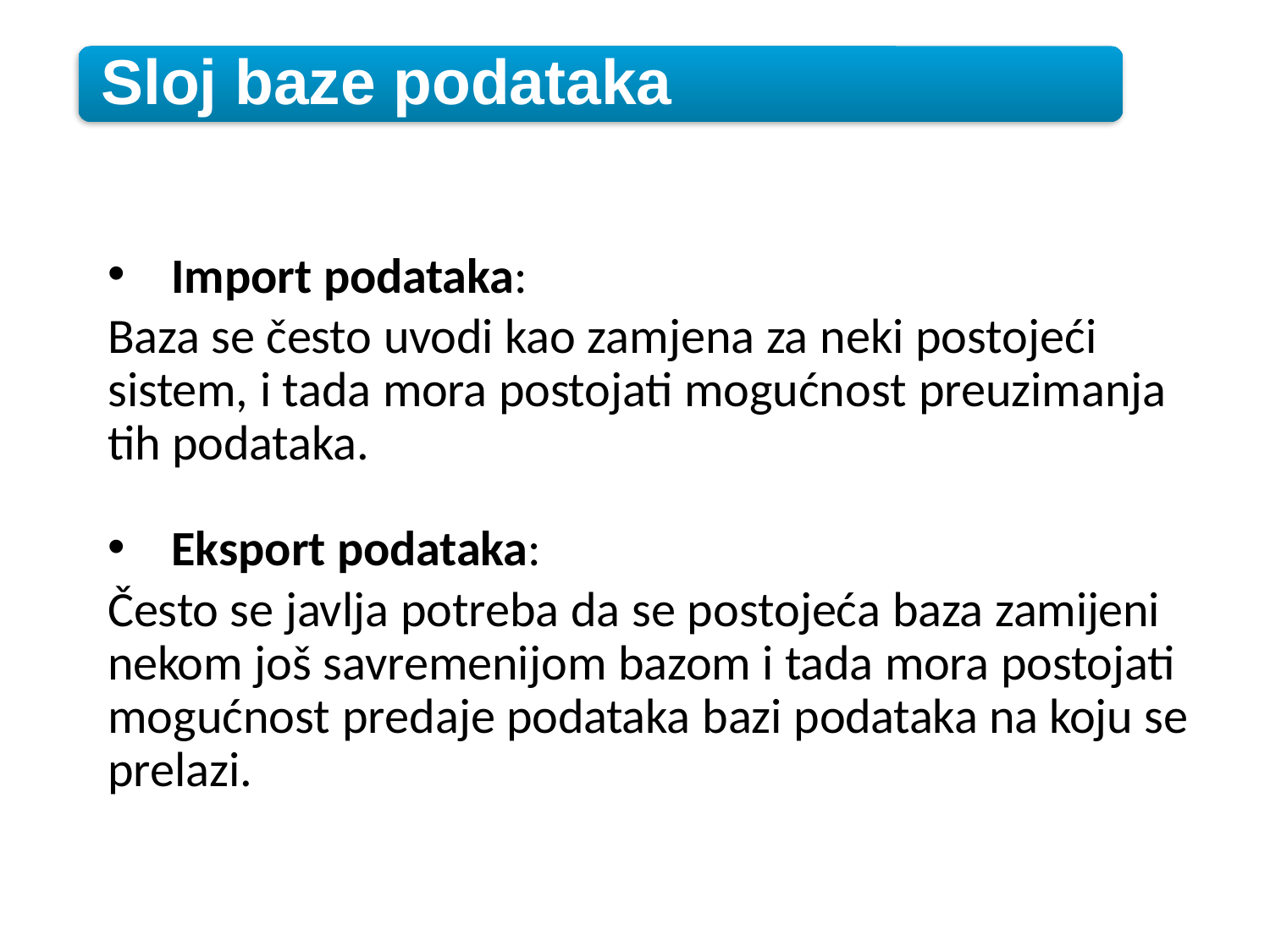

Sloj baze podataka
Import podataka:
Baza se često uvodi kao zamjena za neki postojeći
sistem, i tada mora postojati mogućnost preuzimanja
tih podataka.

Eksport podataka:
Često se javlja potreba da se postojeća baza zamijeni
nekom još savremenijom bazom i tada mora postojati
mogućnost predaje podataka bazi podataka na koju se prelazi.